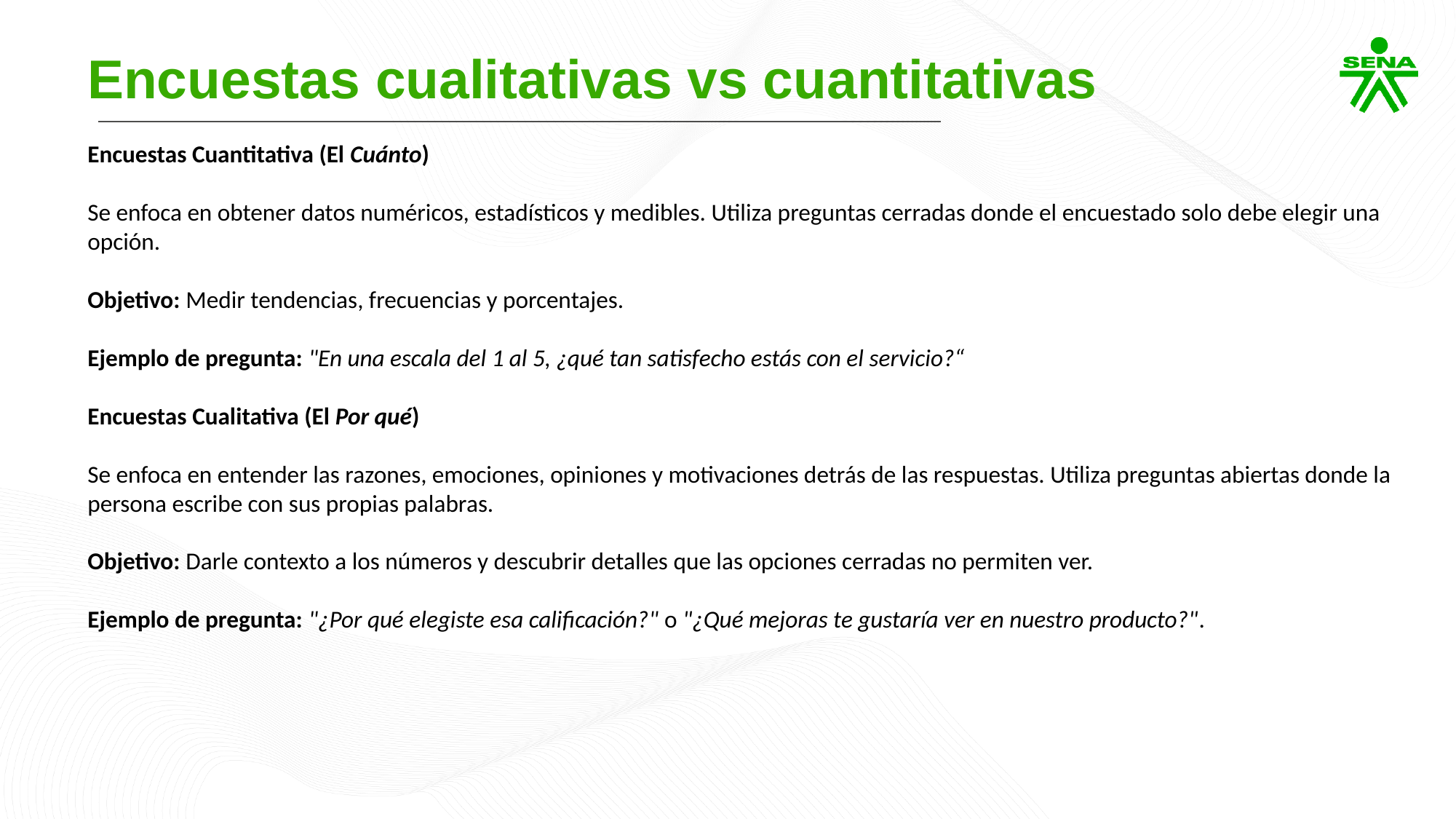

Encuestas cualitativas vs cuantitativas
Encuestas Cuantitativa (El Cuánto)

Se enfoca en obtener datos numéricos, estadísticos y medibles. Utiliza preguntas cerradas donde el encuestado solo debe elegir una opción.

Objetivo: Medir tendencias, frecuencias y porcentajes.

Ejemplo de pregunta: "En una escala del 1 al 5, ¿qué tan satisfecho estás con el servicio?“

Encuestas Cualitativa (El Por qué)

Se enfoca en entender las razones, emociones, opiniones y motivaciones detrás de las respuestas. Utiliza preguntas abiertas donde la persona escribe con sus propias palabras.

Objetivo: Darle contexto a los números y descubrir detalles que las opciones cerradas no permiten ver.

Ejemplo de pregunta: "¿Por qué elegiste esa calificación?" o "¿Qué mejoras te gustaría ver en nuestro producto?".